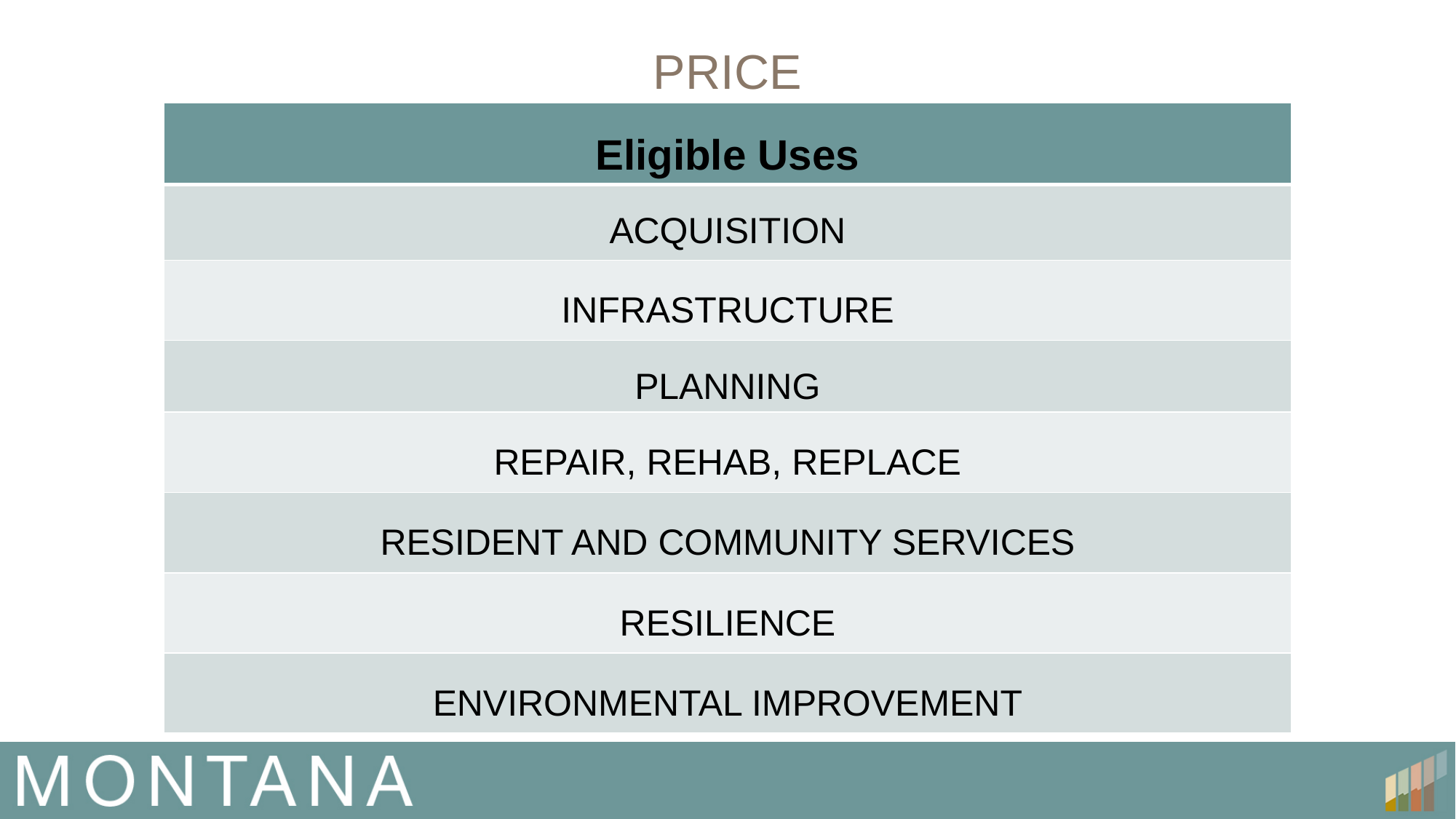

# PRICE
| Eligible Uses |
| --- |
| ACQUISITION |
| INFRASTRUCTURE |
| PLANNING |
| REPAIR, REHAB, REPLACE |
| RESIDENT AND COMMUNITY SERVICES |
| RESILIENCE |
| ENVIRONMENTAL IMPROVEMENT |